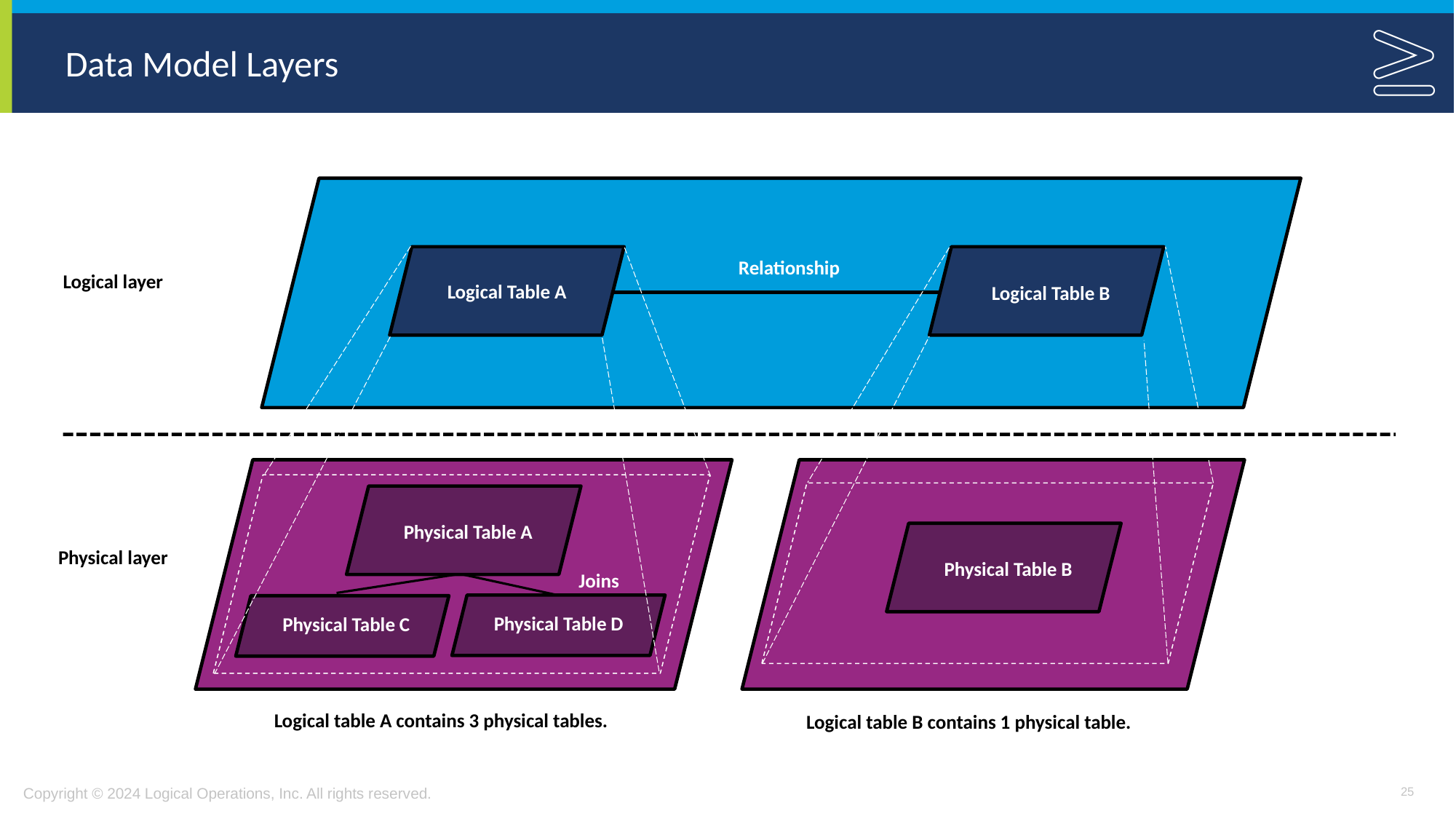

# Data Model Layers

Logical Table A

Logical Table B

Relationship
Logical layer

Physical Table A

Physical Table B
Physical layer
Joins

Physical Table D

Physical Table C
Logical table A contains 3 physical tables.
Logical table B contains 1 physical table.
25